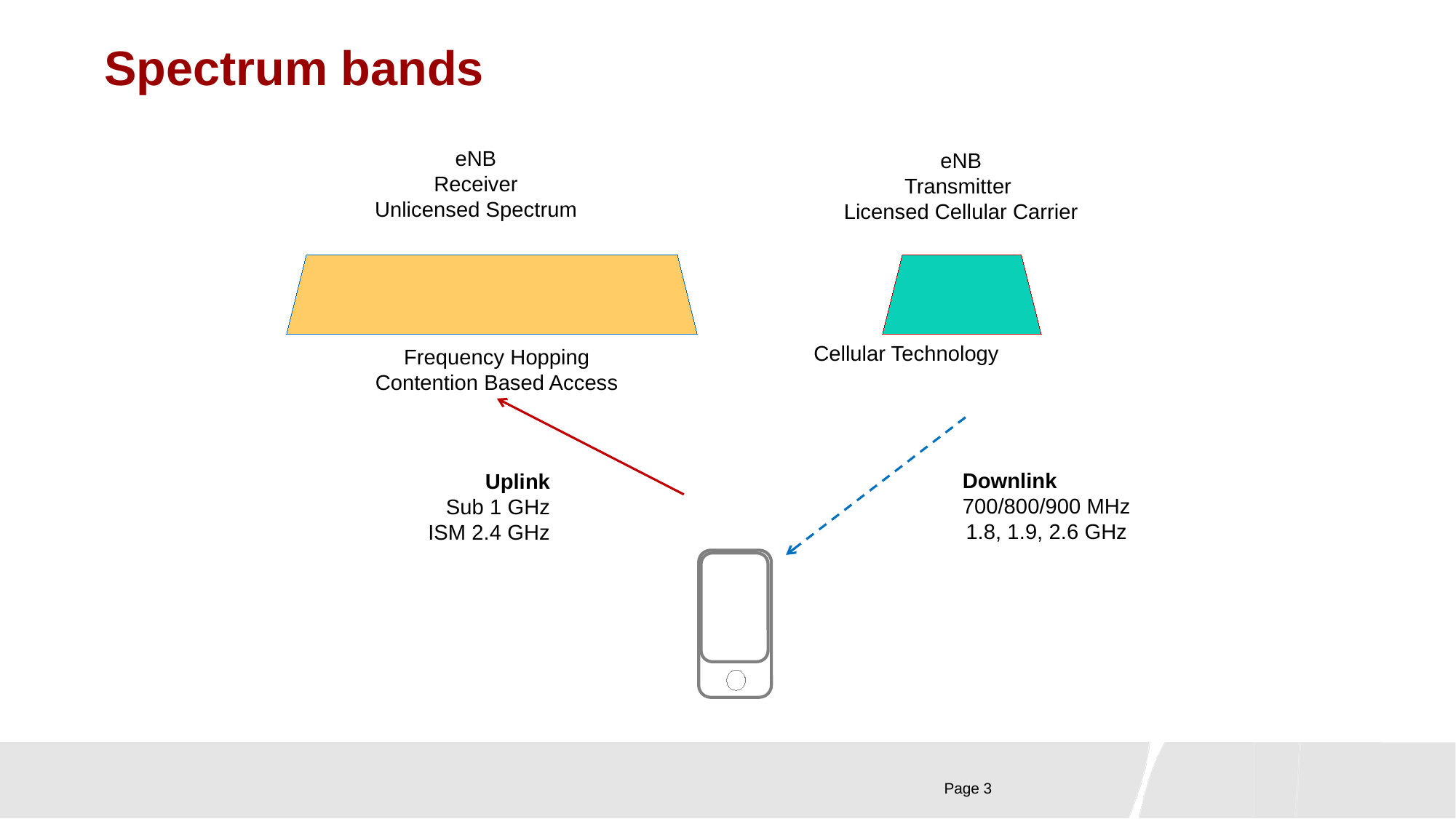

# Spectrum bands
eNB
Receiver
Unlicensed Spectrum
eNB
Transmitter
Licensed Cellular Carrier

Cellular Technology
Frequency Hopping
Contention Based Access
Downlink
700/800/900 MHz
1.8, 1.9, 2.6 GHz
Uplink
Sub 1 GHz
ISM 2.4 GHz